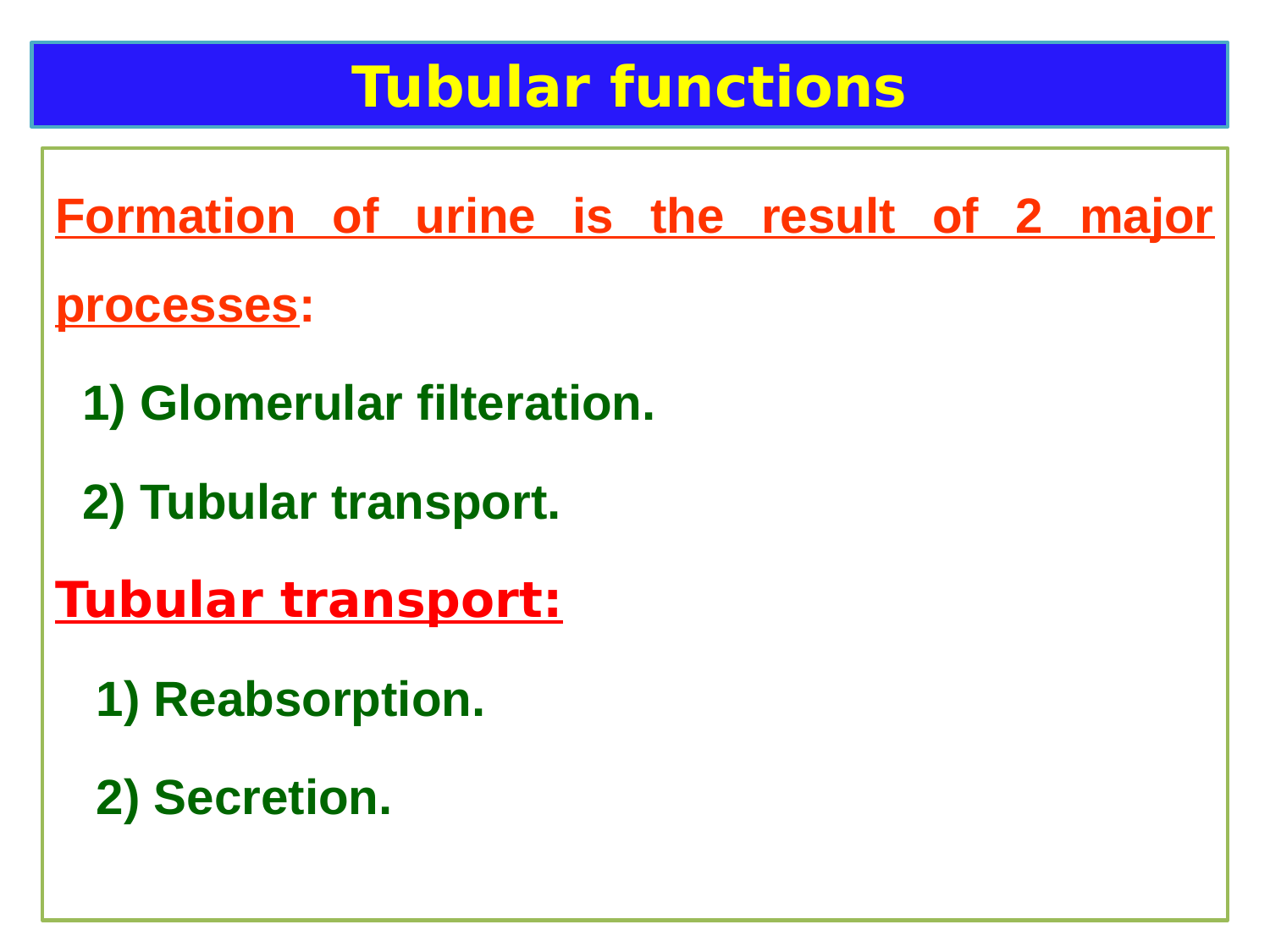

# Tubular functions
Formation of urine is the result of 2 major processes:
  1) Glomerular filteration.
  2) Tubular transport.
Tubular transport:
   1) Reabsorption.
   2) Secretion.